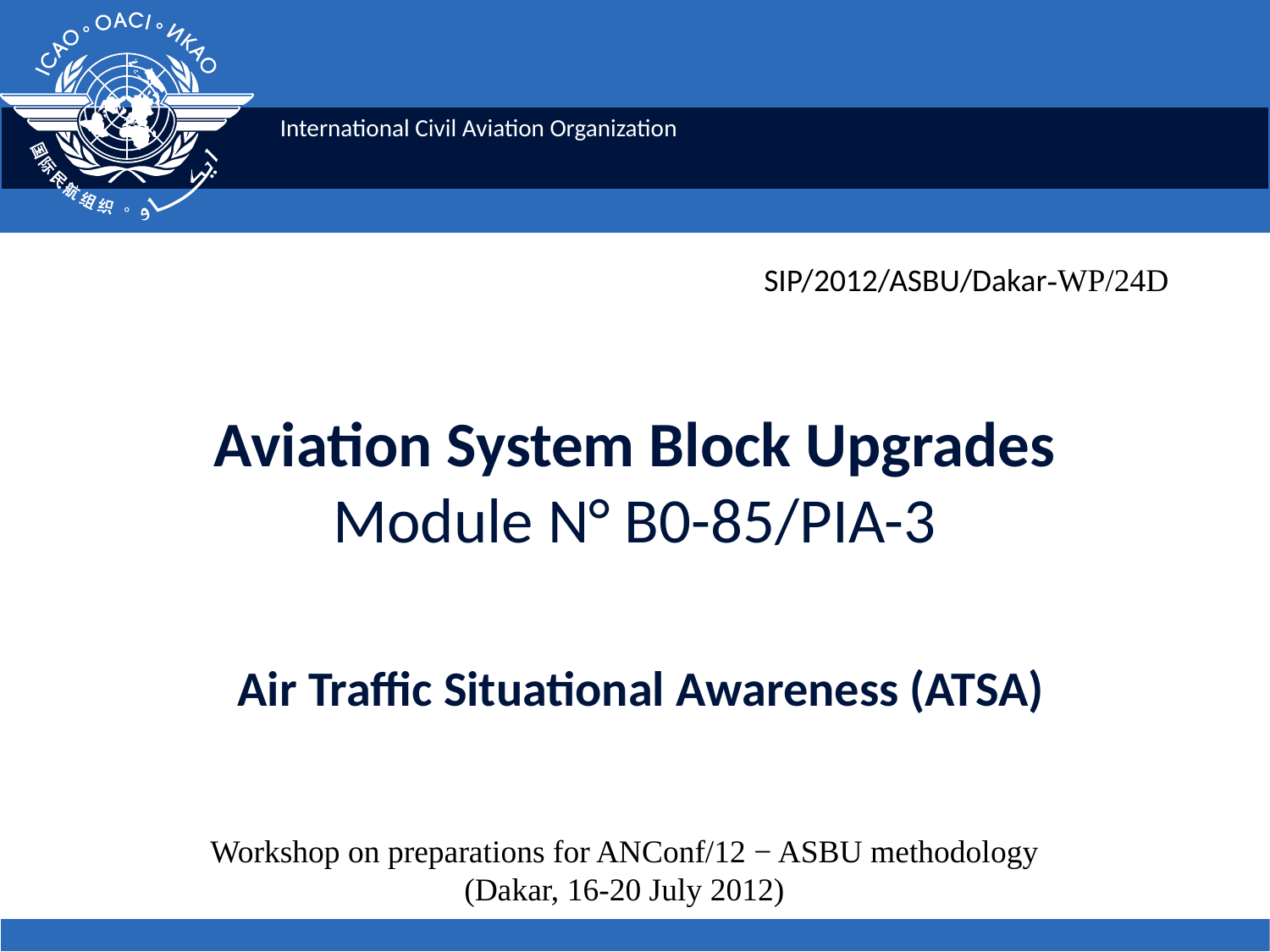

SIP/2012/ASBU/Dakar-WP/24D
# Aviation System Block Upgrades Module N° B0-85/PIA-3 Air Traffic Situational Awareness (ATSA)
Workshop on preparations for ANConf/12 − ASBU methodology
(Dakar, 16-20 July 2012)